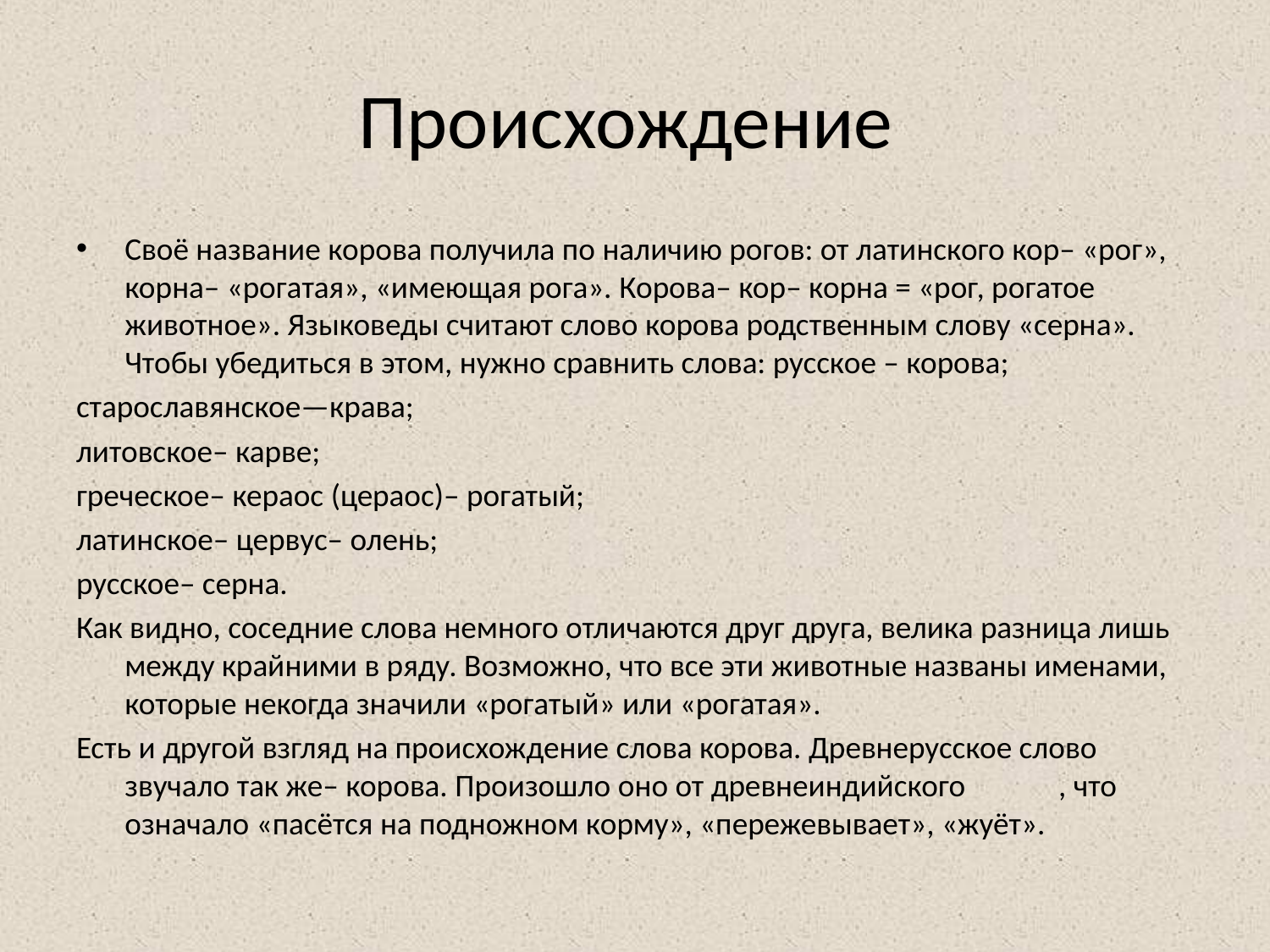

# Происхождение
Своё название корова получила по наличию рогов: от латинского кор– «рог», корна– «рогатая», «имеющая рога». Корова– кор– корна = «рог, рогатое животное». Языковеды считают слово корова родственным слову «серна». Чтобы убедиться в этом, нужно сравнить слова: русское – корова;
старославянское—крава;
литовское– карве;
греческое– кераос (цераос)– рогатый;
латинское– цервус– олень;
русское– серна.
Как видно, соседние слова немного отличаются друг друга, велика разница лишь между крайними в ряду. Возможно, что все эти животные названы именами, которые некогда значили «рогатый» или «рогатая».
Есть и другой взгляд на происхождение слова корова. Древнерусское слово звучало так же– корова. Произошло оно от древнеиндийского             , что означало «пасётся на подножном корму», «пережевывает», «жуёт».